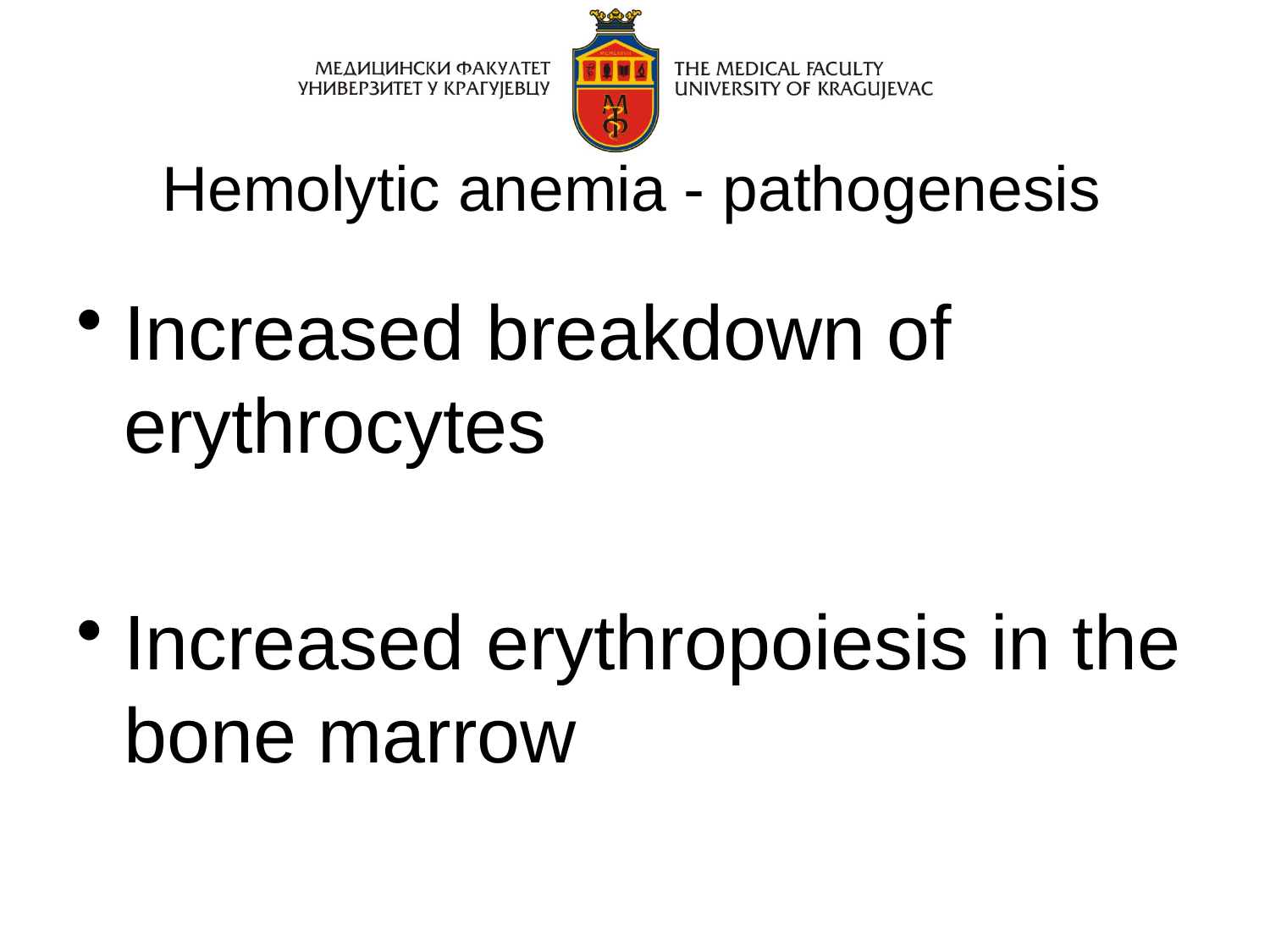

# Hemolytic anemia - pathogenesis
Increased breakdown of erythrocytes

Increased erythropoiesis in the bone marrow